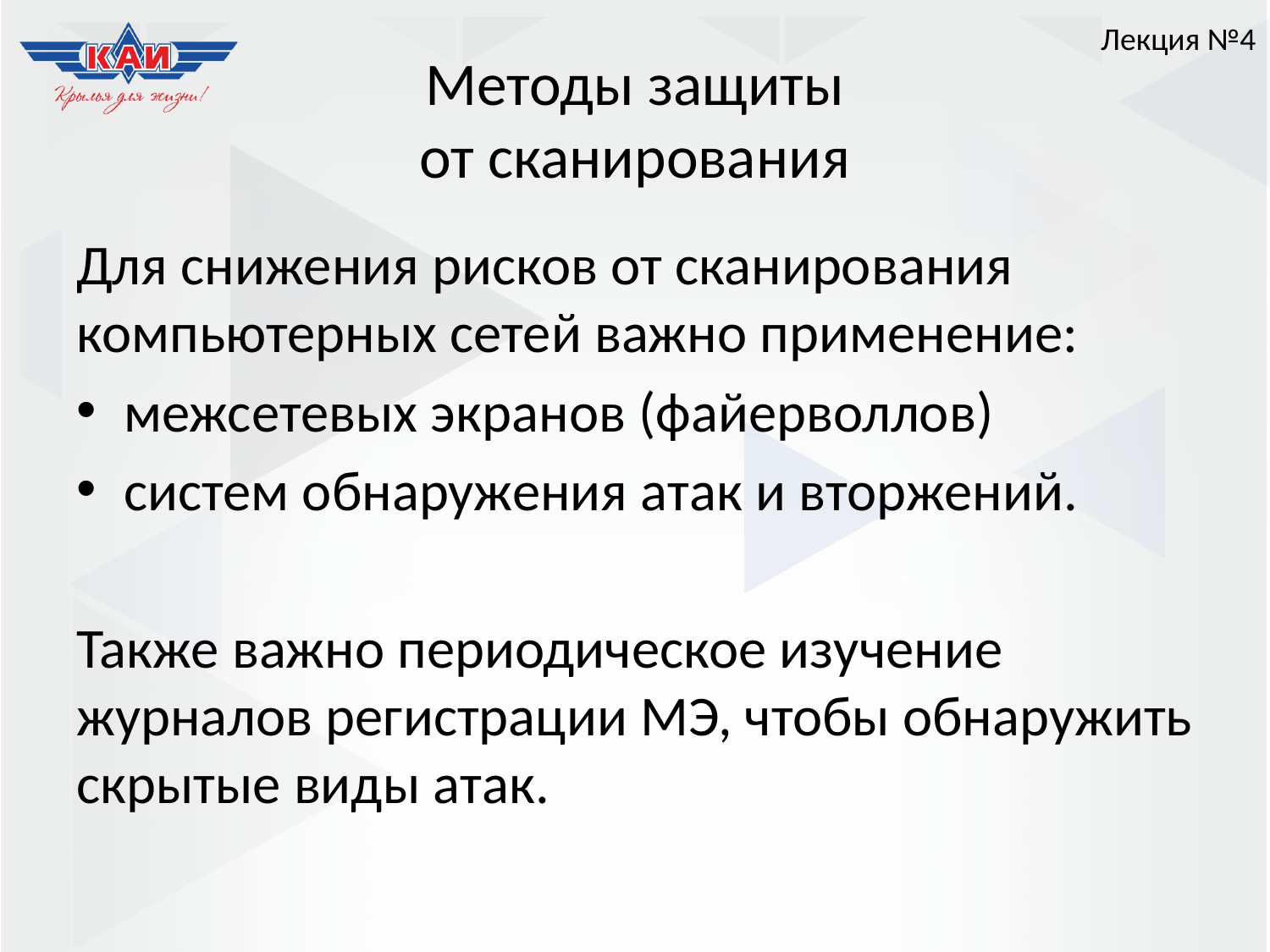

Лекция №4
# Методы защиты от сканирования
Для снижения рисков от сканирования компьютерных сетей важно применение:
межсетевых экранов (файерволлов)
систем обнаружения атак и вторжений.

Также важно периодическое изучение журналов регистрации МЭ, чтобы обнаружить скрытые виды атак.